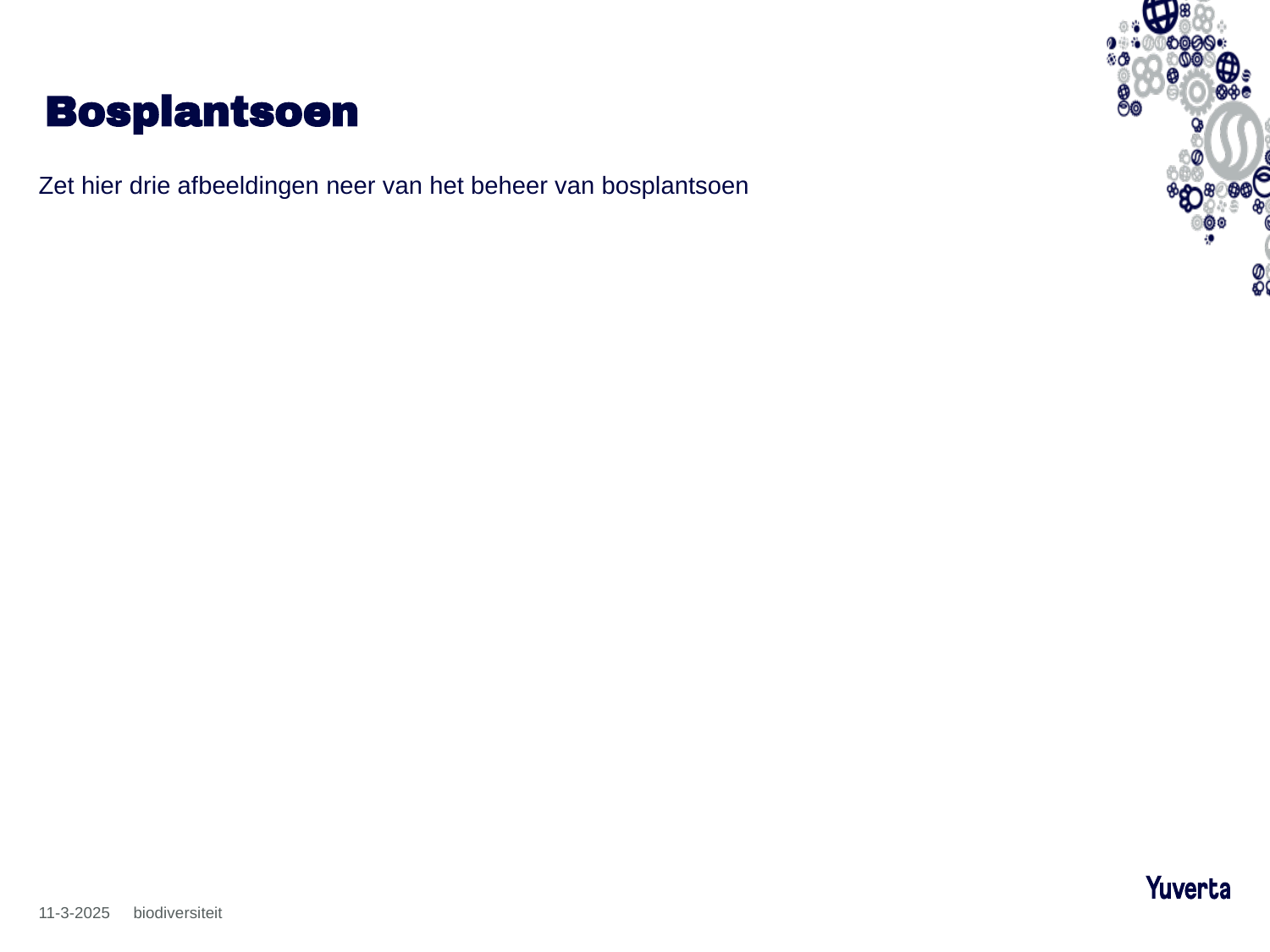

# Bosplantsoen
Zet hier drie afbeeldingen neer van het beheer van bosplantsoen

11-3-2025
biodiversiteit